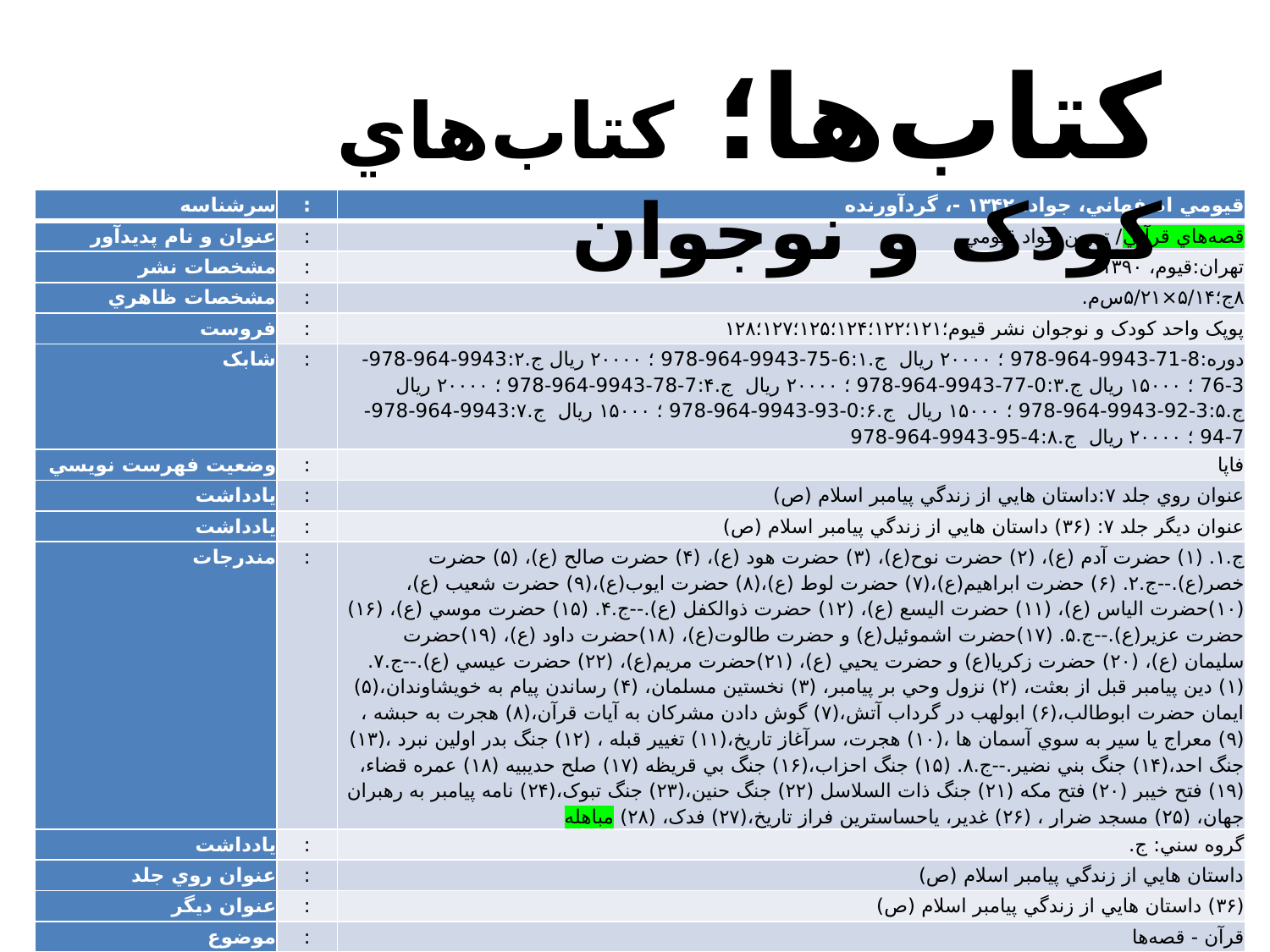

کتاب‌ها؛ کتاب‌هاي کودک و نوجوان
| ‏سرشناسه | : | ق‍ي‍وم‍ي‌ اص‍ف‍ه‍ان‍ي‌، ج‍واد، ‏‫۱۳۴۲ -‏، گردآورنده |
| --- | --- | --- |
| ‏عنوان و نام پديدآور | : | قصه‌هاي قرآني/ تدوين جواد قيومي. |
| ‏مشخصات نشر | : | تهران:قيوم‏‫، ‏‫۱۳۹۰. |
| ‏مشخصات ظاهري | : | ‏‫۸ج‏‫؛۵/۱۴×۵/۲۱س‌م. |
| ‏فروست | : | پوپک واحد کودک و نوجوان نشر قيوم‏‫‏‫؛۱۲۱؛۱۲۲؛۱۲۴؛۱۲۵؛۱۲۷؛۱۲۸ |
| ‏شابک | : | ‏‫دوره‏‫:‏‫978-964-9943-71-8 ؛ ‏‫۲۰۰۰۰ ريال ‏‫ ج.۱‏‏‫:‏‫978-964-9943-75-6 ؛ ‏‫۲۰۰۰۰ ريال ‏‫ج.۲‏‫:‏‫978-964-9943-76-3 ؛ ‏‫۱۵۰۰۰ ريال ‏‫ج.۳‏‫:‏‫978-964-9943-77-0 ؛ ‏‫۲۰۰۰۰ ريال ‏‫ ‏‫ج.۴‏‫:‏‫978-964-9943-78-7 ؛ ‏‫۲۰۰۰۰ ريال ‏‫ ‏‫ج.۵‏‫:‏‫978-964-9943-92-3 ؛ ‏‫۱۵۰۰۰ ريال ‏‫ ‏‫ج.۶‏‫:‏‫978-964-9943-93-0 ؛ ‏‫۱۵۰۰۰ ريال ‏‫ ‏‫ج.۷‏‫:‏‫978-964-9943-94-7 ؛ ‏‫۲۰۰۰۰ ريال ‏‫ ‏‫ج.۸‏‫:‏‫978-964-9943-95-4 |
| ‏وضعيت فهرست نويسي | : | فاپا |
| ‏يادداشت | : | عنوان روي جلد ۷:داستان هايي از زندگي پيامبر اسلام (ص) |
| ‏يادداشت | : | عنوان ديگر جلد ۷: (۳۶) داستان هايي از زندگي پيامبر اسلام (ص) |
| ‏مندرجات | : | ج.۱. (۱) حضرت آدم (ع)، (۲) حضرت نوح(ع)، (۳) حضرت هود (ع)، (۴) حضرت صالح (ع)، (۵) حضرت خصر(ع).--ج.۲. (۶) حضرت ابراهيم(ع)،(۷) حضرت لوط (ع)،(۸) حضرت ايوب(ع)،(۹) حضرت شعيب (ع)،(۱۰)حضرت الياس (ع)، (۱۱) حضرت اليسع (ع)، (۱۲) حضرت ذوالکفل (ع).--ج.۴. (۱۵) حضرت موسي (ع)، (۱۶) حضرت عزير(ع).--ج.۵. (۱۷)حضرت اشموئيل(ع) و حضرت طالوت(ع)، (۱۸)حضرت داود (ع)، (۱۹)حضرت سليمان (ع)، (۲۰) حضرت زکريا(ع) و حضرت يحيي (ع)، (۲۱)حضرت مريم(ع)، (۲۲) حضرت عيسي (ع).--ج.۷. (۱) دين پيامبر قبل از بعثت، (۲) نزول وحي بر پيامبر، (۳) نخستين مسلمان، (۴) رساندن پيام به خويشاوندان،(۵) ايمان حضرت ابوطالب،(۶) ابولهب در گرداب آتش،(۷) گوش دادن مشرکان به آيات قرآن،(۸) هجرت به حبشه ،(۹) معراج يا سير به سوي آسمان ها ،(۱۰) هجرت، سرآغاز تاريخ،(۱۱) تغيير قبله ، (۱۲) جنگ بدر اولين نبرد ،(۱۳) جنگ احد،(۱۴) جنگ بني نضير.--ج.۸. (۱۵) جنگ احزاب،(۱۶) جنگ بي قريظه (۱۷) صلح حديبيه (۱۸) عمره قضاء،(۱۹) فتح خيبر (۲۰) فتح مکه (۲۱) جنگ ذات السلاسل (۲۲) جنگ حنين،(۲۳) جنگ تبوک،(۲۴) نامه پيامبر به رهبران جهان، (۲۵) مسجد ضرار ، (۲۶) غدير، ياحساسترين فراز تاريخ،(۲۷) فدک، (۲۸) مباهله |
| ‏يادداشت | : | گروه سني: ج. |
| ‏عنوان روي جلد | : | داستان هايي از زندگي پيامبر اسلام (ص) |
| ‏عنوان ديگر | : | (۳۶) داستان هايي از زندگي پيامبر اسلام (ص) |
| ‏موضوع | : | قرآن - قصه‌ها |
| ‏رده بندي ديويي | : | ‏‫دا۲۹۷/۱۵۶‪‏‫ق۴۳۹ق ۱۳۹۰ |
| ‏شماره کتابشناسي ملي | : | ‎۲‎۰‎۹‎۱‎۶‎۹‎۸ |